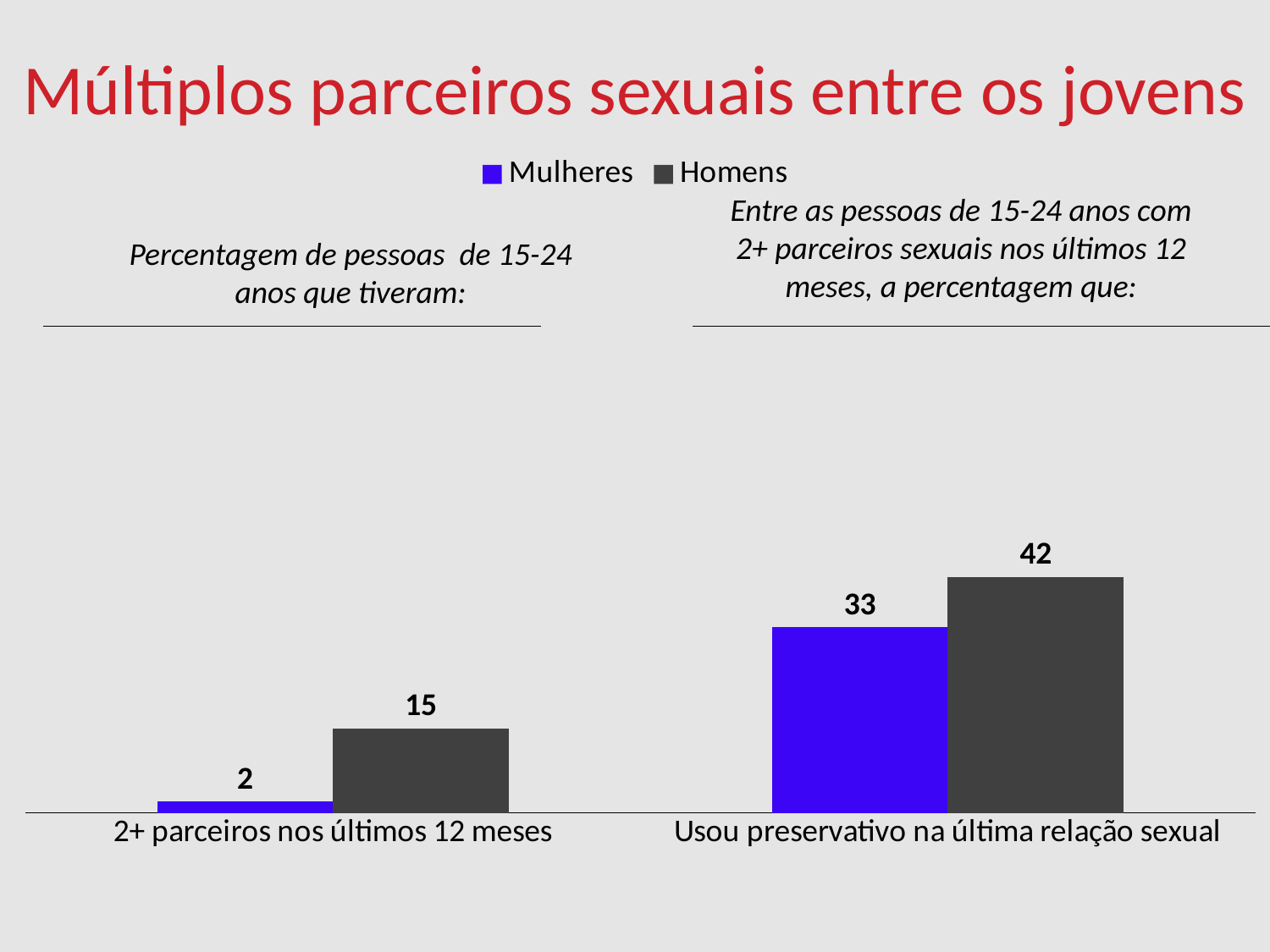

Múltiplos parceiros sexuais entre os jovens

### Chart

| Category | Mulheres | Homens |
|---|---|---|
| 2+ parceiros nos últimos 12 meses | 2.0 | 15.0 |
| Usou preservativo na última relação sexual | 33.0 | 42.0 |
Entre as pessoas de 15-24 anos com 2+ parceiros sexuais nos últimos 12 meses, a percentagem que:
Percentagem de pessoas  de 15-24 anos que tiveram: